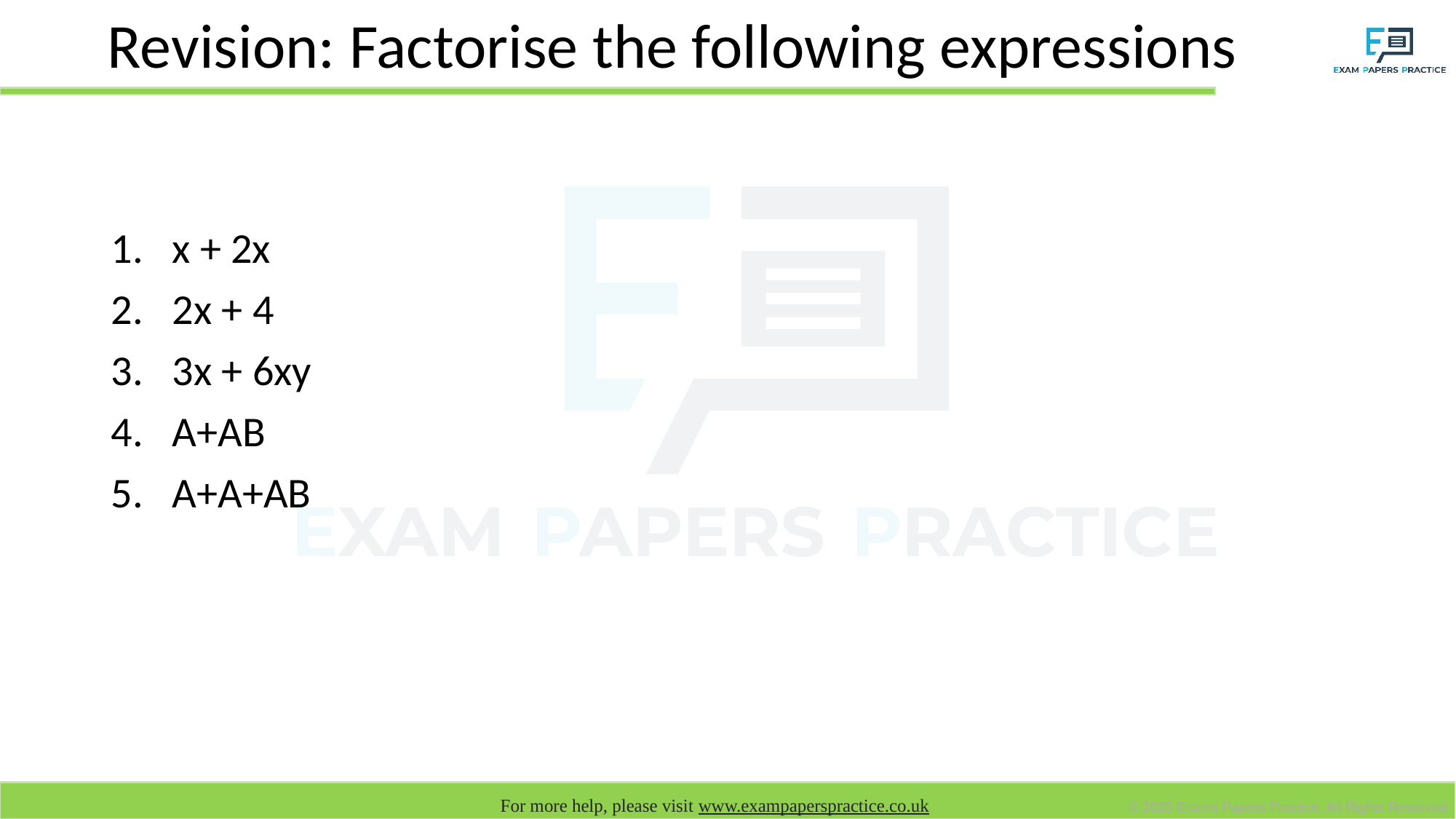

# Revision: Factorise the following expressions
x + 2x
2x + 4
3x + 6xy
A+AB
A+A+AB